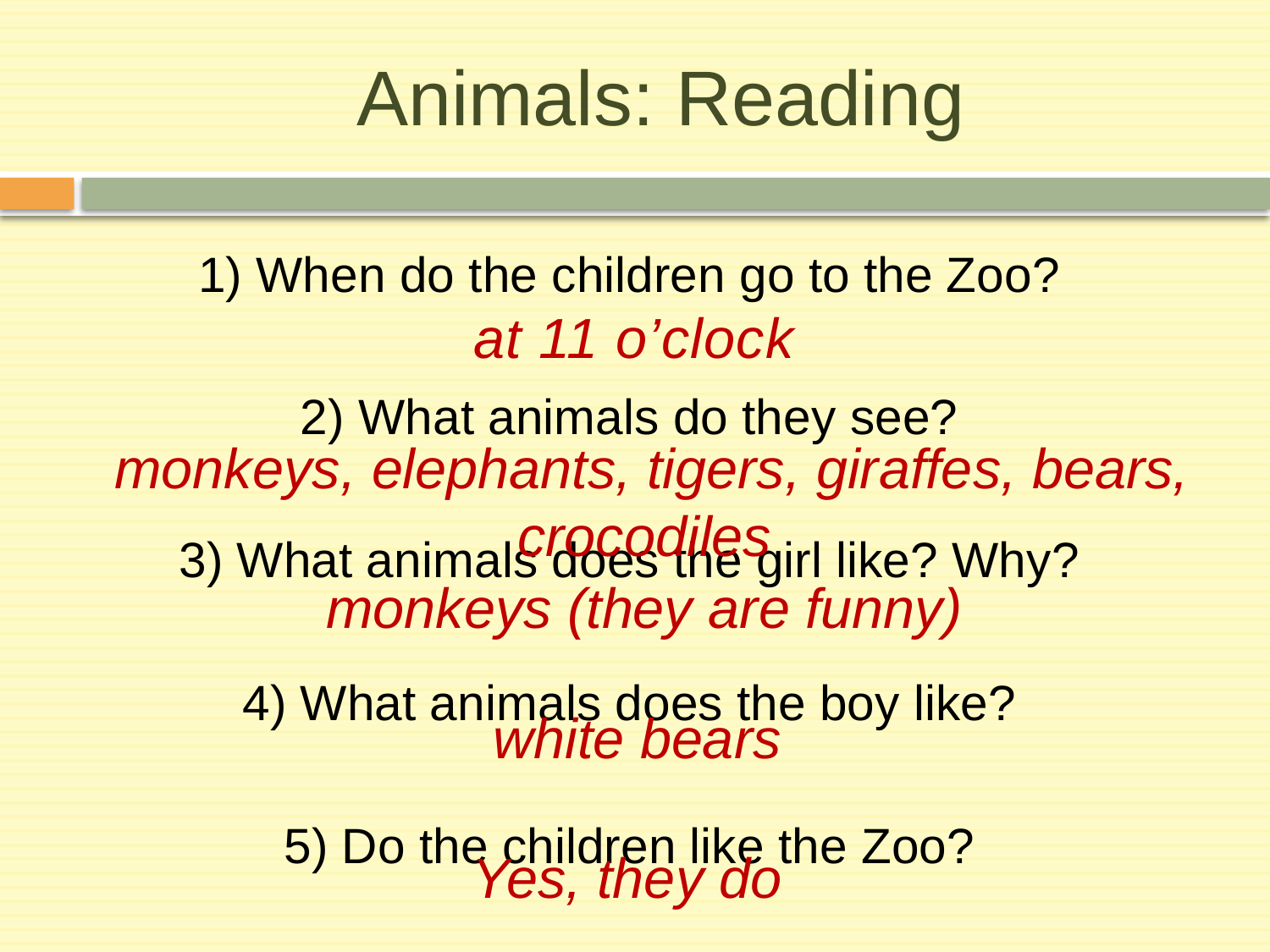

# Animals: Reading
1) When do the children go to the Zoo?

2) What animals do they see?

3) What animals does the girl like? Why?

4) What animals does the boy like?

5) Do the children like the Zoo?

at 11 o’clock
monkeys, elephants, tigers, giraffes, bears, crocodiles
monkeys (they are funny)
white bears
Yes, they do